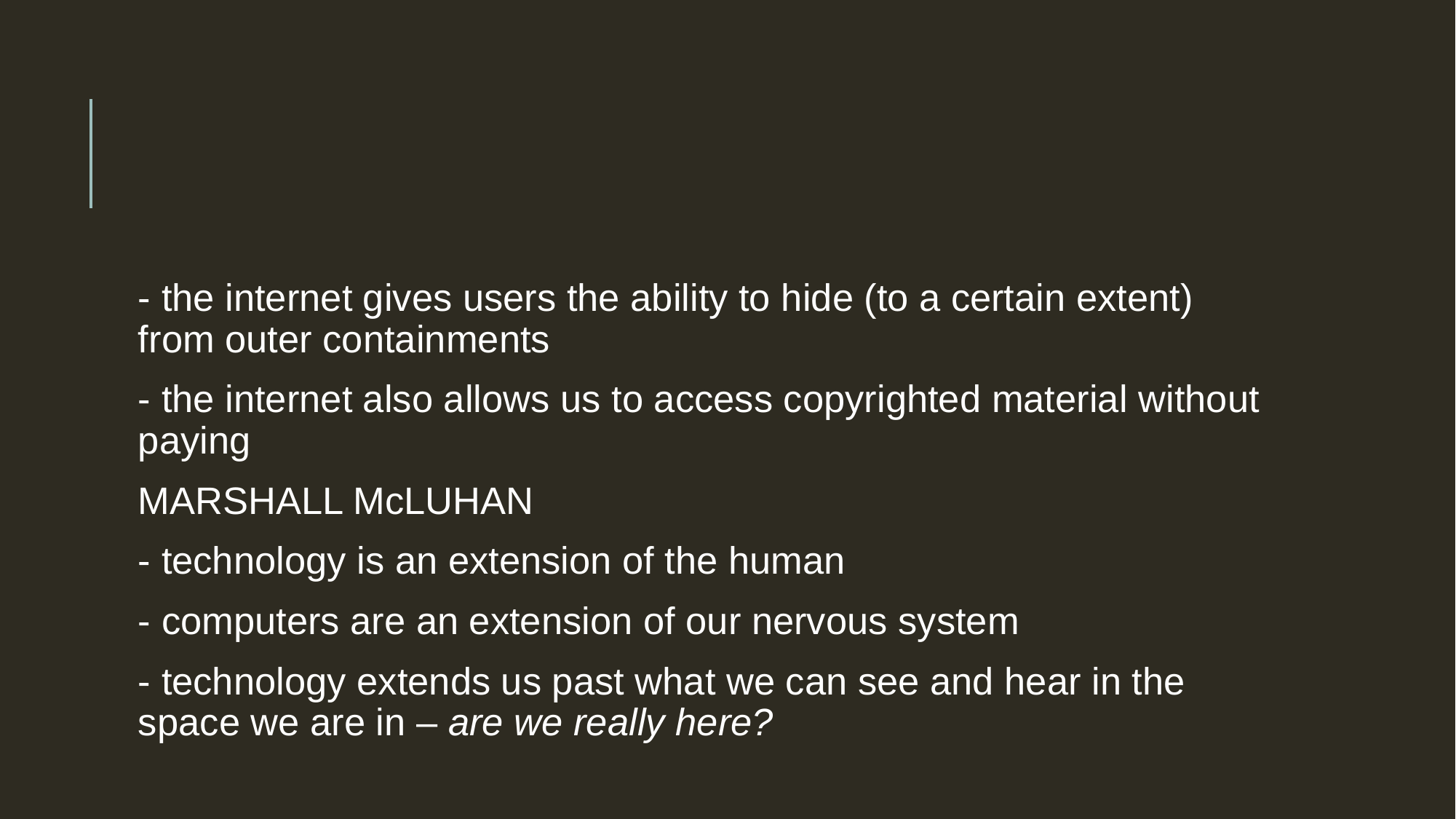

#
- the internet gives users the ability to hide (to a certain extent) from outer containments
- the internet also allows us to access copyrighted material without paying
MARSHALL McLUHAN
- technology is an extension of the human
- computers are an extension of our nervous system
- technology extends us past what we can see and hear in the space we are in – are we really here?